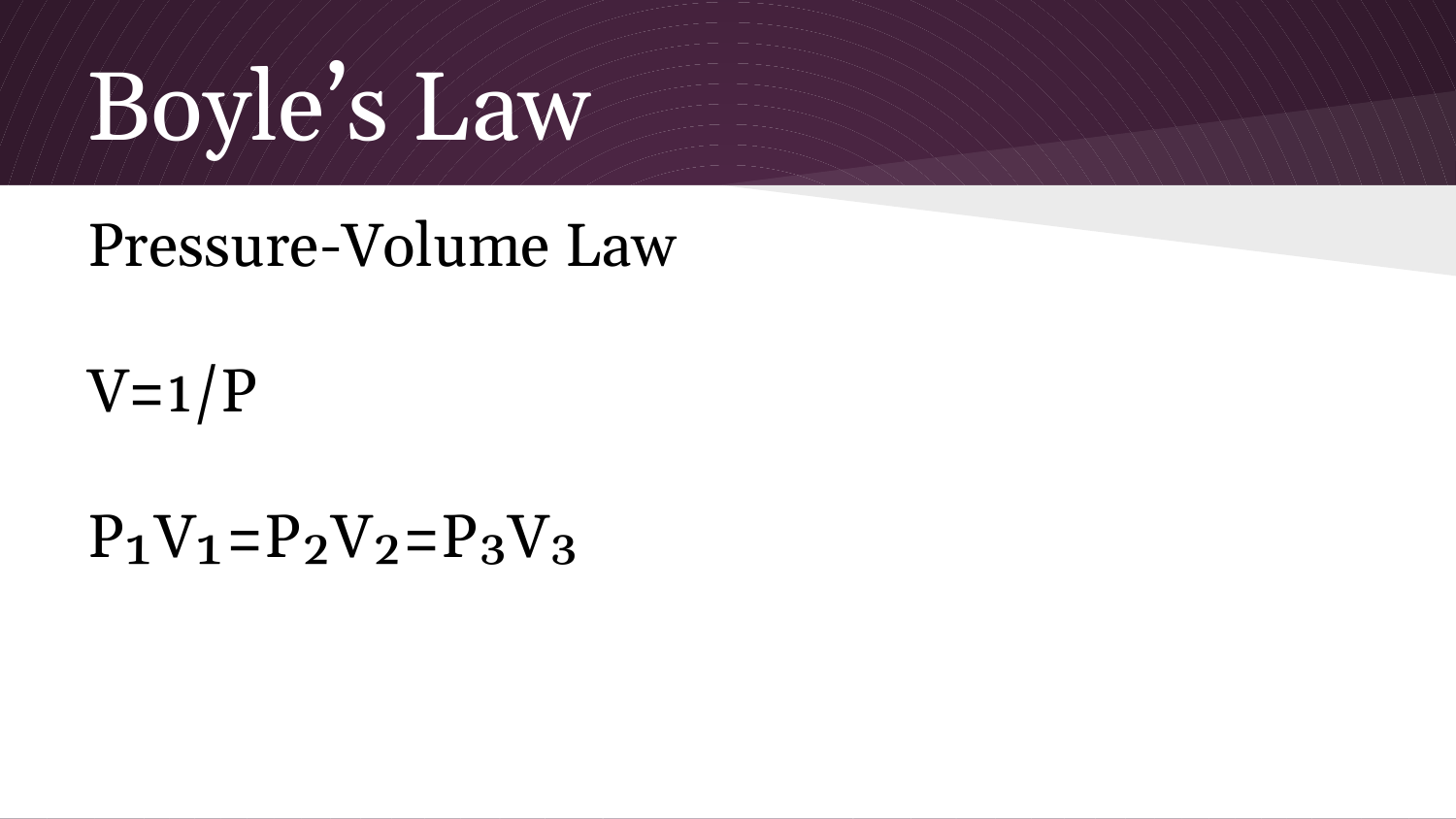

# Boyle’s Law
Pressure-Volume Law

V=1/P

P₁V₁=P₂V₂=P₃V₃